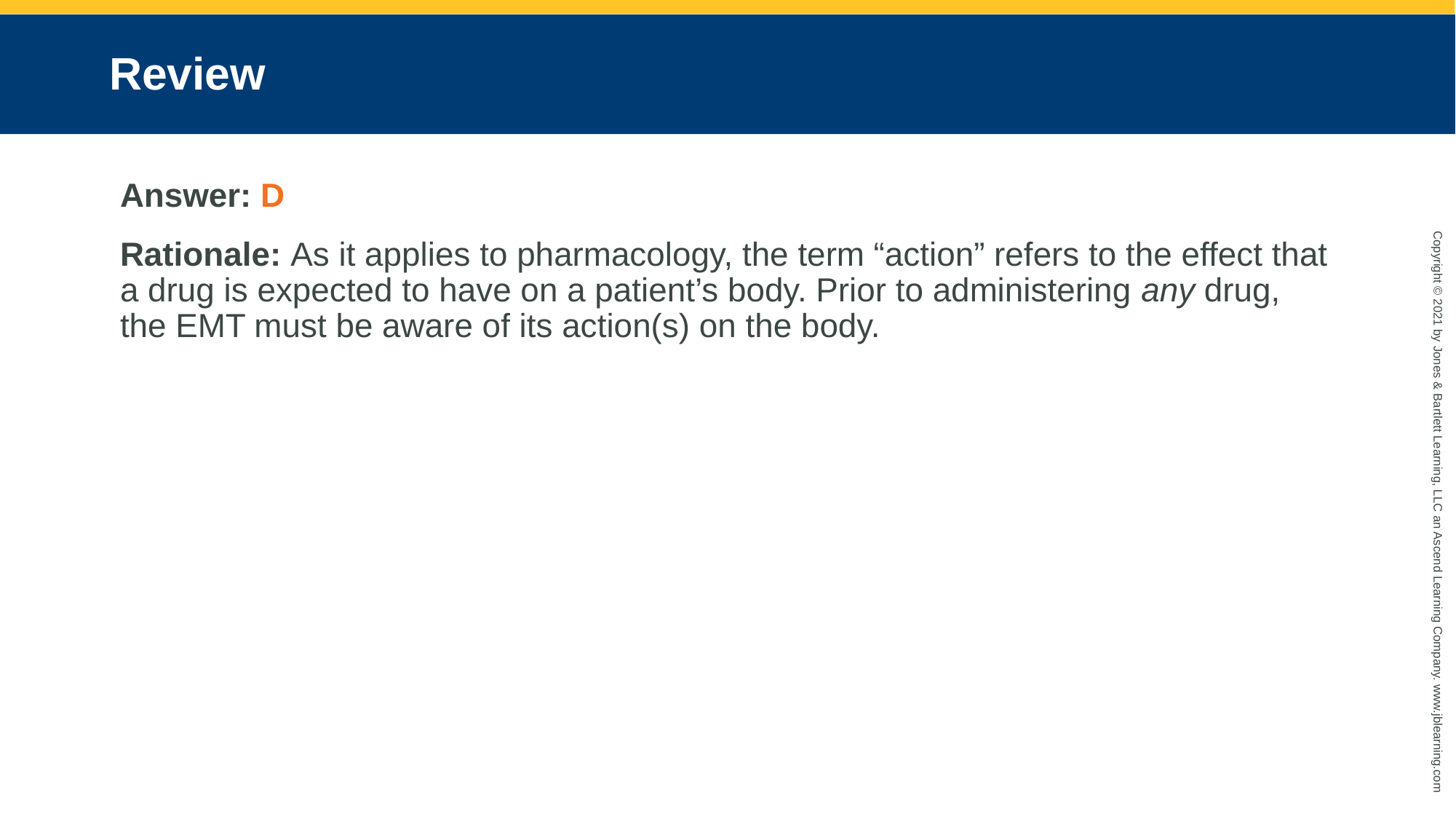

# Review
Answer: D
Rationale: As it applies to pharmacology, the term “action” refers to the effect that a drug is expected to have on a patient’s body. Prior to administering any drug, the EMT must be aware of its action(s) on the body.